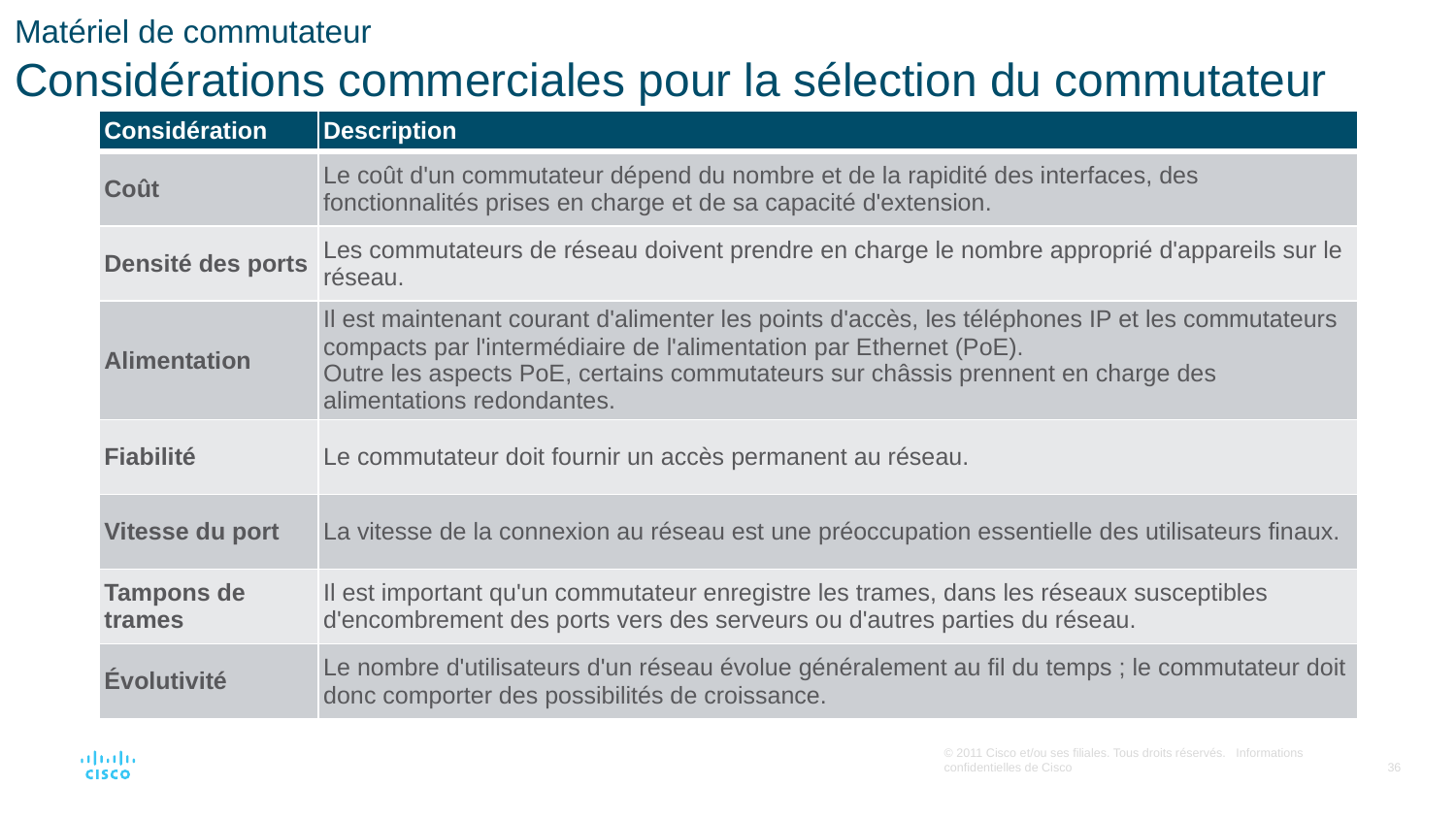

# Matériel de commutateur Considérations commerciales pour la sélection du commutateur
| Considération | Description |
| --- | --- |
| Coût | Le coût d'un commutateur dépend du nombre et de la rapidité des interfaces, des fonctionnalités prises en charge et de sa capacité d'extension. |
| Densité des ports | Les commutateurs de réseau doivent prendre en charge le nombre approprié d'appareils sur le réseau. |
| Alimentation | Il est maintenant courant d'alimenter les points d'accès, les téléphones IP et les commutateurs compacts par l'intermédiaire de l'alimentation par Ethernet (PoE). Outre les aspects PoE, certains commutateurs sur châssis prennent en charge des alimentations redondantes. |
| Fiabilité | Le commutateur doit fournir un accès permanent au réseau. |
| Vitesse du port | La vitesse de la connexion au réseau est une préoccupation essentielle des utilisateurs finaux. |
| Tampons de trames | Il est important qu'un commutateur enregistre les trames, dans les réseaux susceptibles d'encombrement des ports vers des serveurs ou d'autres parties du réseau. |
| Évolutivité | Le nombre d'utilisateurs d'un réseau évolue généralement au fil du temps ; le commutateur doit donc comporter des possibilités de croissance. |